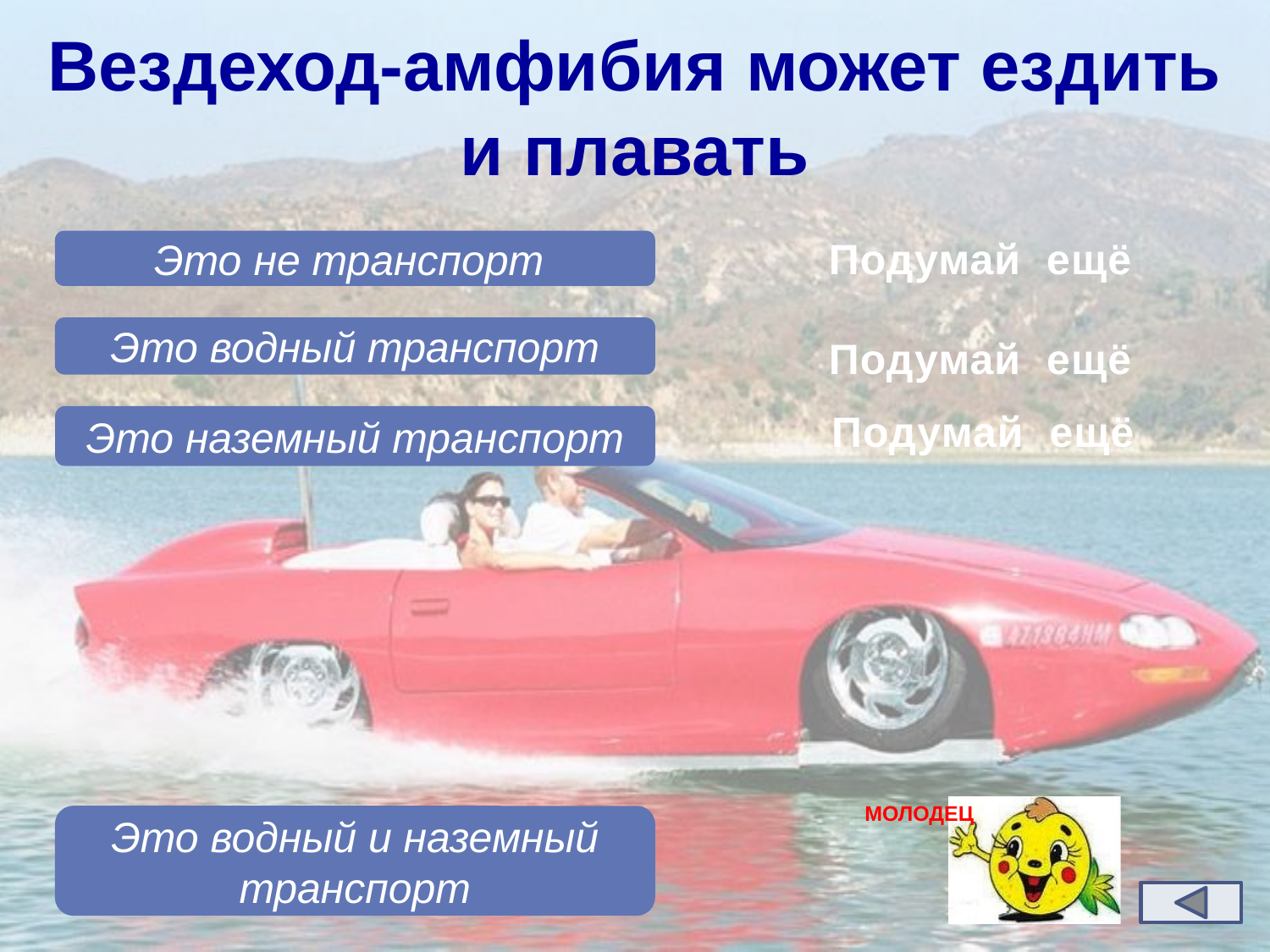

# Вездеход-амфибия может ездить и плавать
Подумай  ещё
Это не транспорт
Это водный транспорт
Подумай  ещё
Подумай  ещё
Это наземный транспорт
МОЛОДЕЦ
Это водный и наземный транспорт